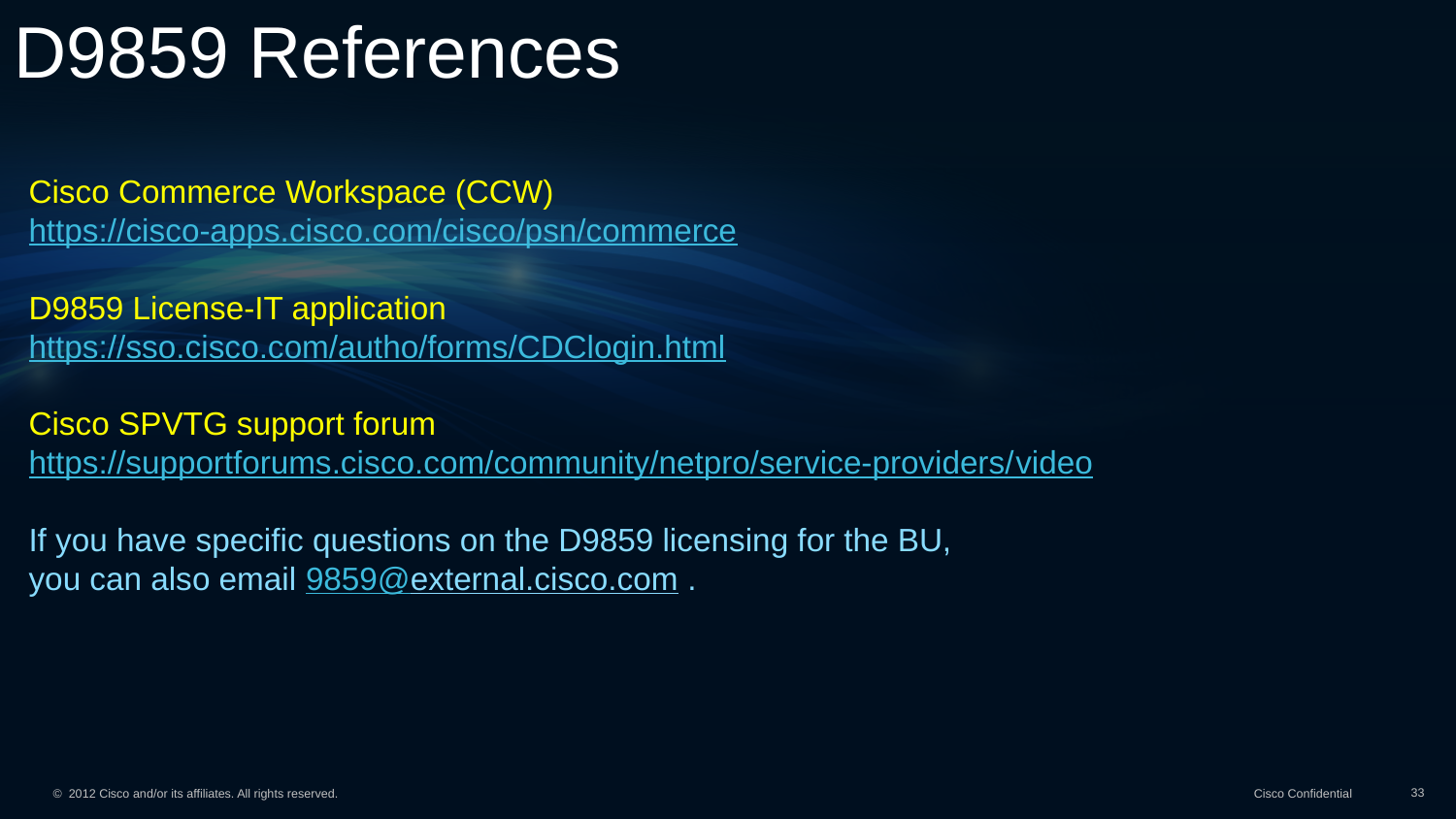

# D9859 References
Cisco Commerce Workspace (CCW)
https://cisco-apps.cisco.com/cisco/psn/commerce

D9859 License-IT application
https://sso.cisco.com/autho/forms/CDClogin.html

Cisco SPVTG support forum
https://supportforums.cisco.com/community/netpro/service-providers/video

If you have specific questions on the D9859 licensing for the BU,
you can also email 9859@external.cisco.com .